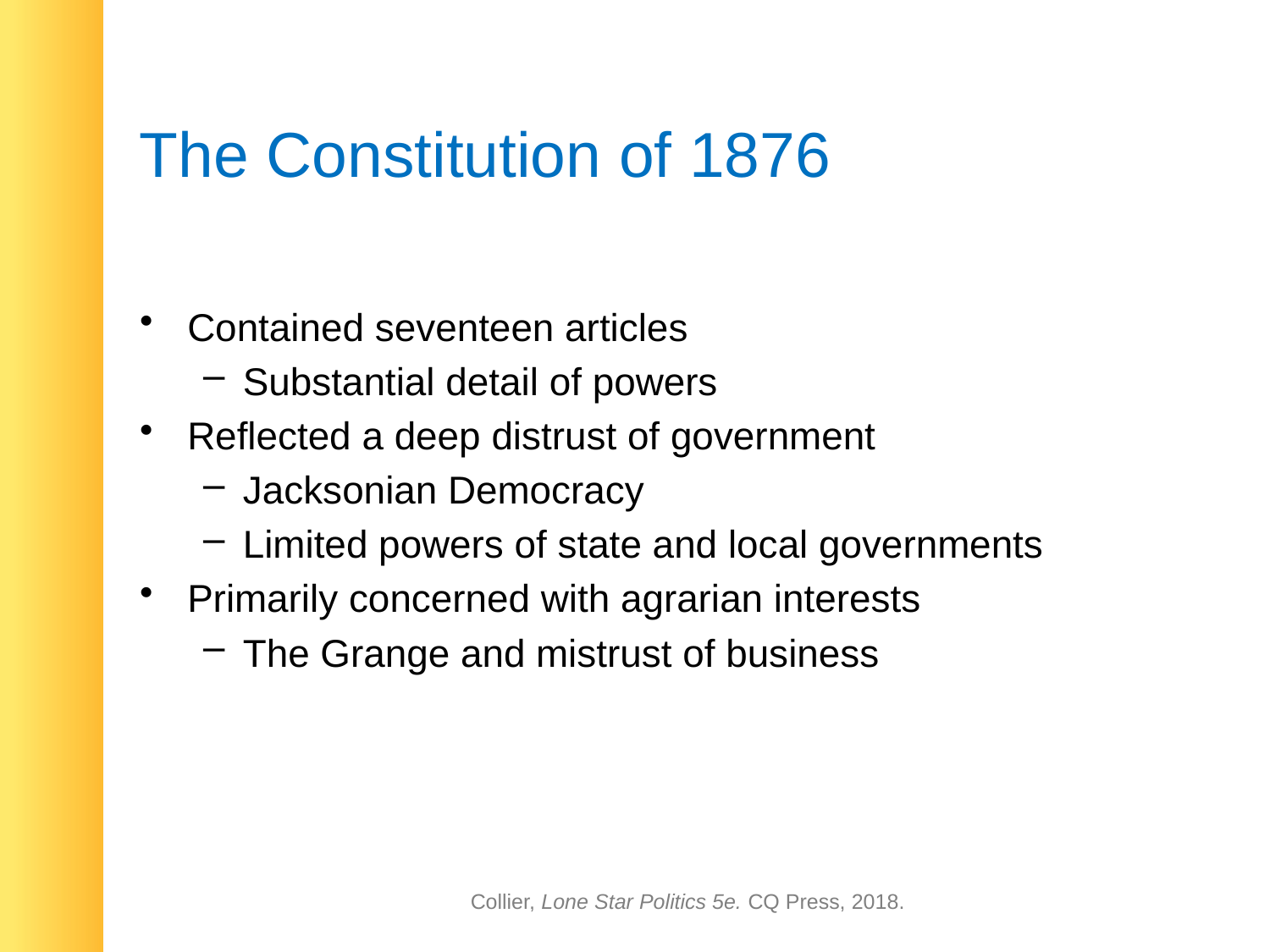

# The Constitution of 1876
Contained seventeen articles
Substantial detail of powers
Reflected a deep distrust of government
Jacksonian Democracy
Limited powers of state and local governments
Primarily concerned with agrarian interests
The Grange and mistrust of business
Collier, Lone Star Politics 5e. CQ Press, 2018.